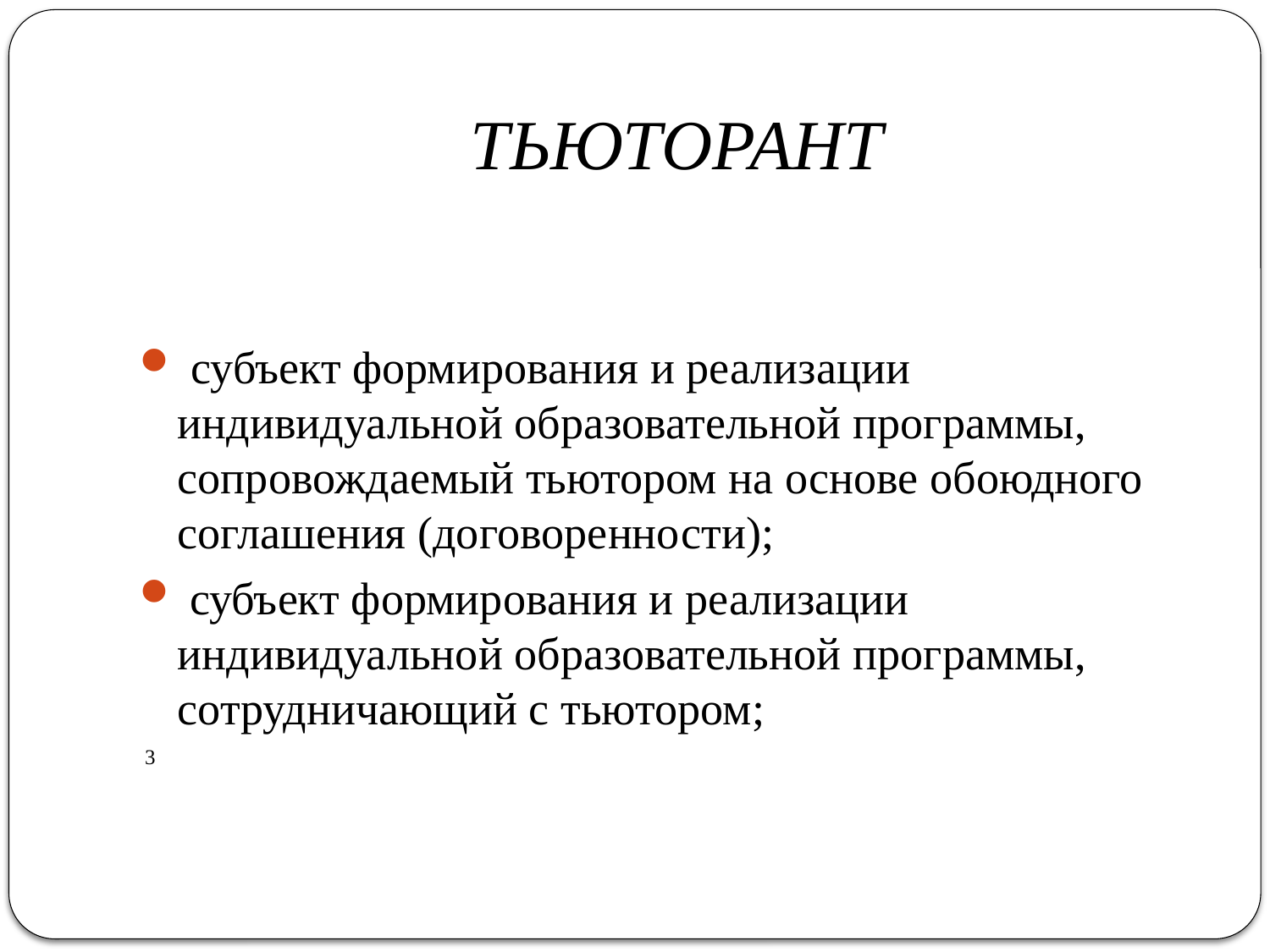

# ТЬЮТОРАНТ

 субъект формирования и реализации индивидуальной образовательной программы, сопровождаемый тьютором на основе обоюдного соглашения (договоренности);
 субъект формирования и реализации индивидуальной образовательной программы, сотрудничающий с тьютором;
 3